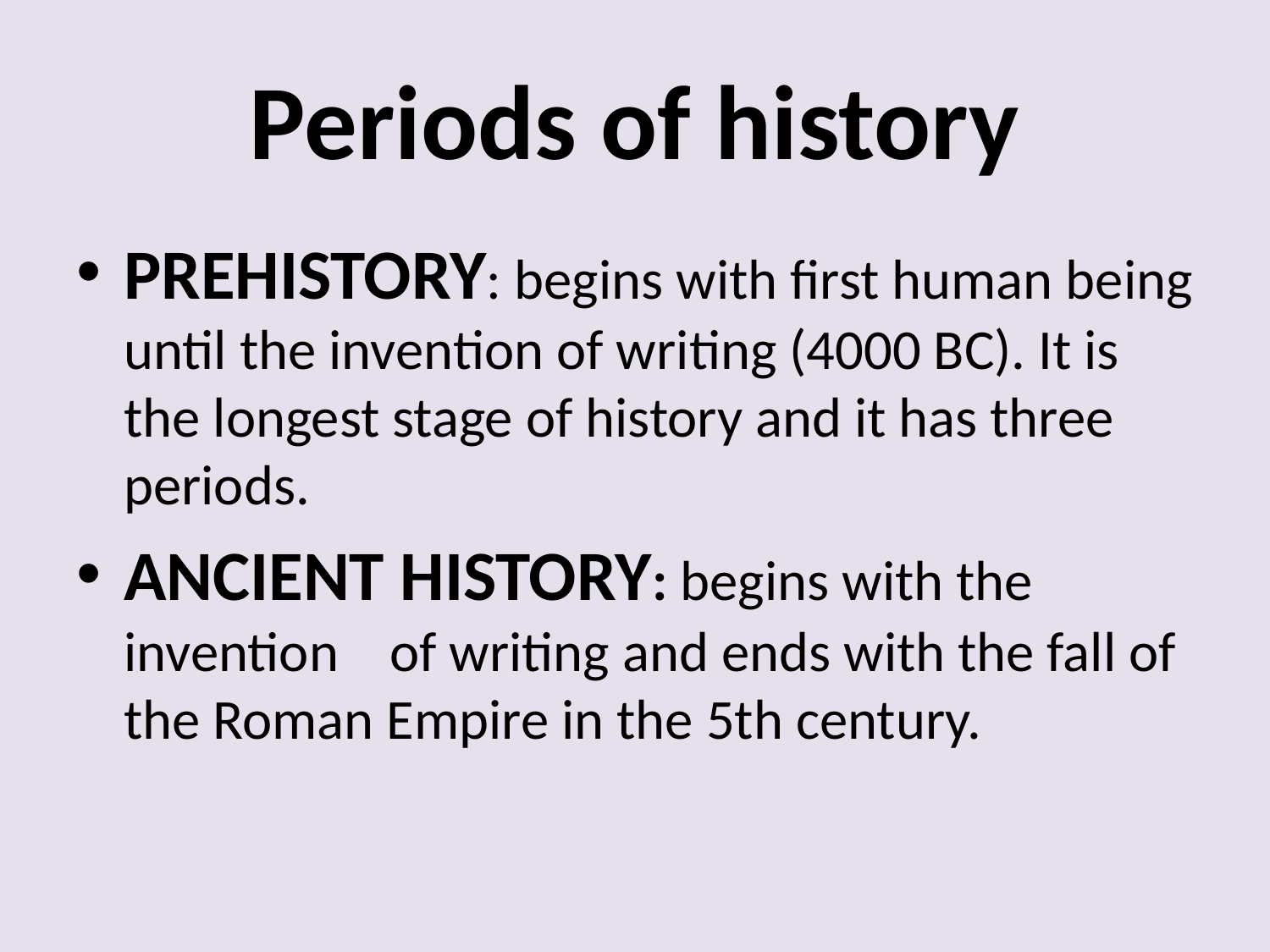

# Periods of history
PREHISTORY: begins with first human being until the invention of writing (4000 BC). It is the longest stage of history and it has three periods.
ANCIENT HISTORY: begins with the invention    of writing and ends with the fall of the Roman Empire in the 5th century.